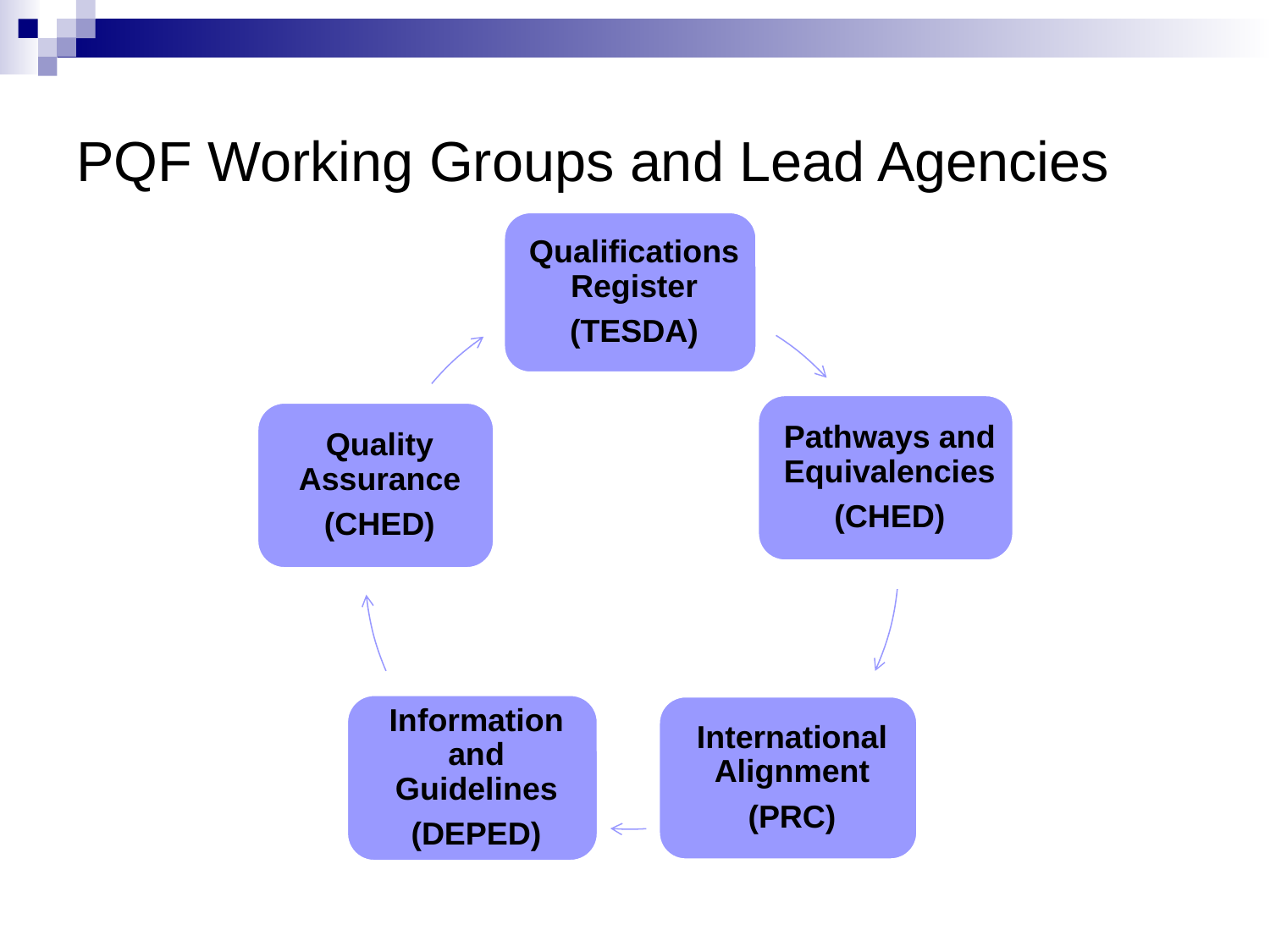

PQF Working Groups and Lead Agencies
Qualifications Register
(TESDA)
Pathways and Equivalencies
(CHED)
International Alignment
(PRC)
Information and Guidelines
(DEPED)
Quality Assurance
(CHED)